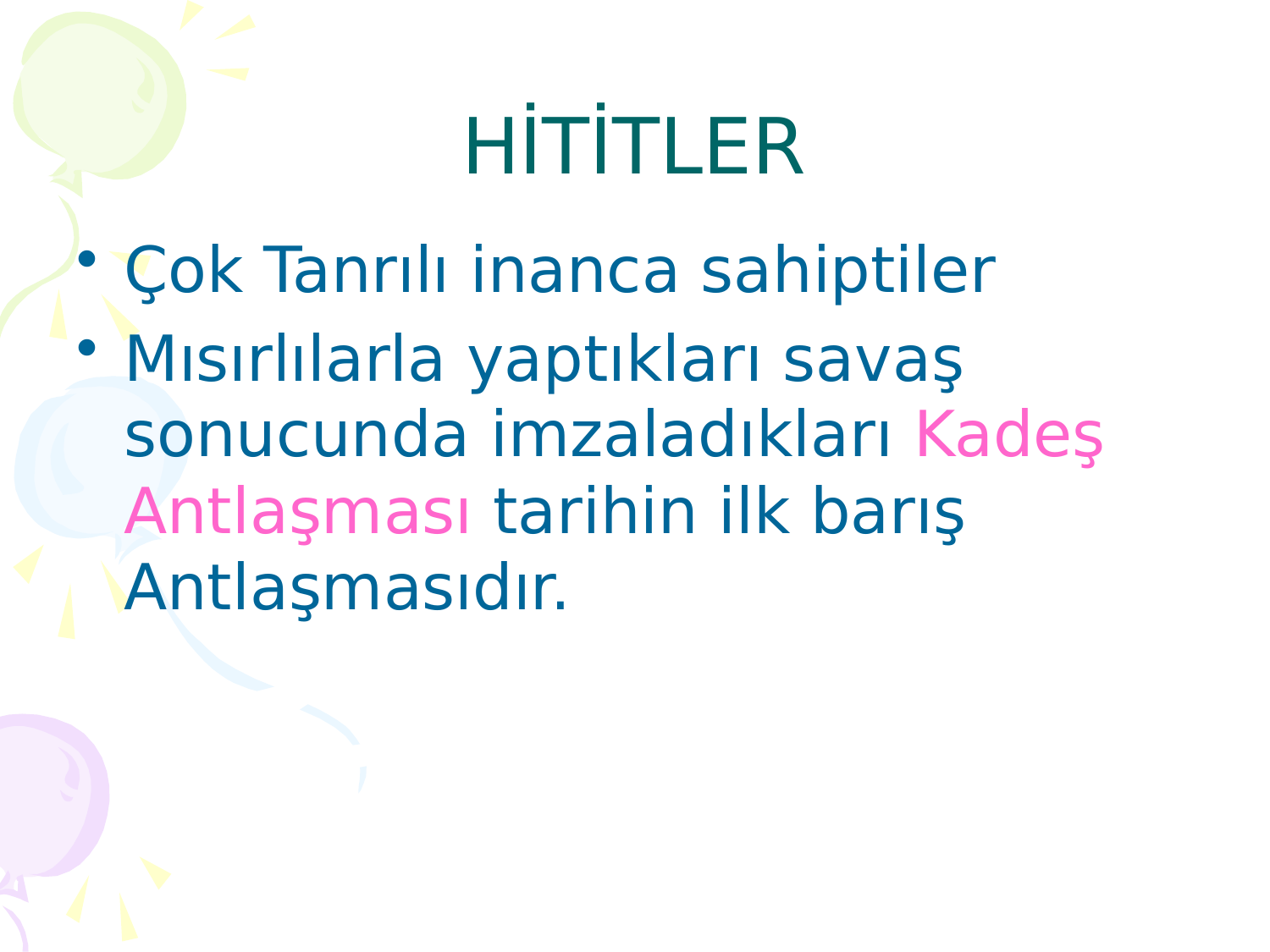

# HİTİTLER
Çok Tanrılı inanca sahiptiler
Mısırlılarla yaptıkları savaş sonucunda imzaladıkları Kadeş Antlaşması tarihin ilk barış Antlaşmasıdır.